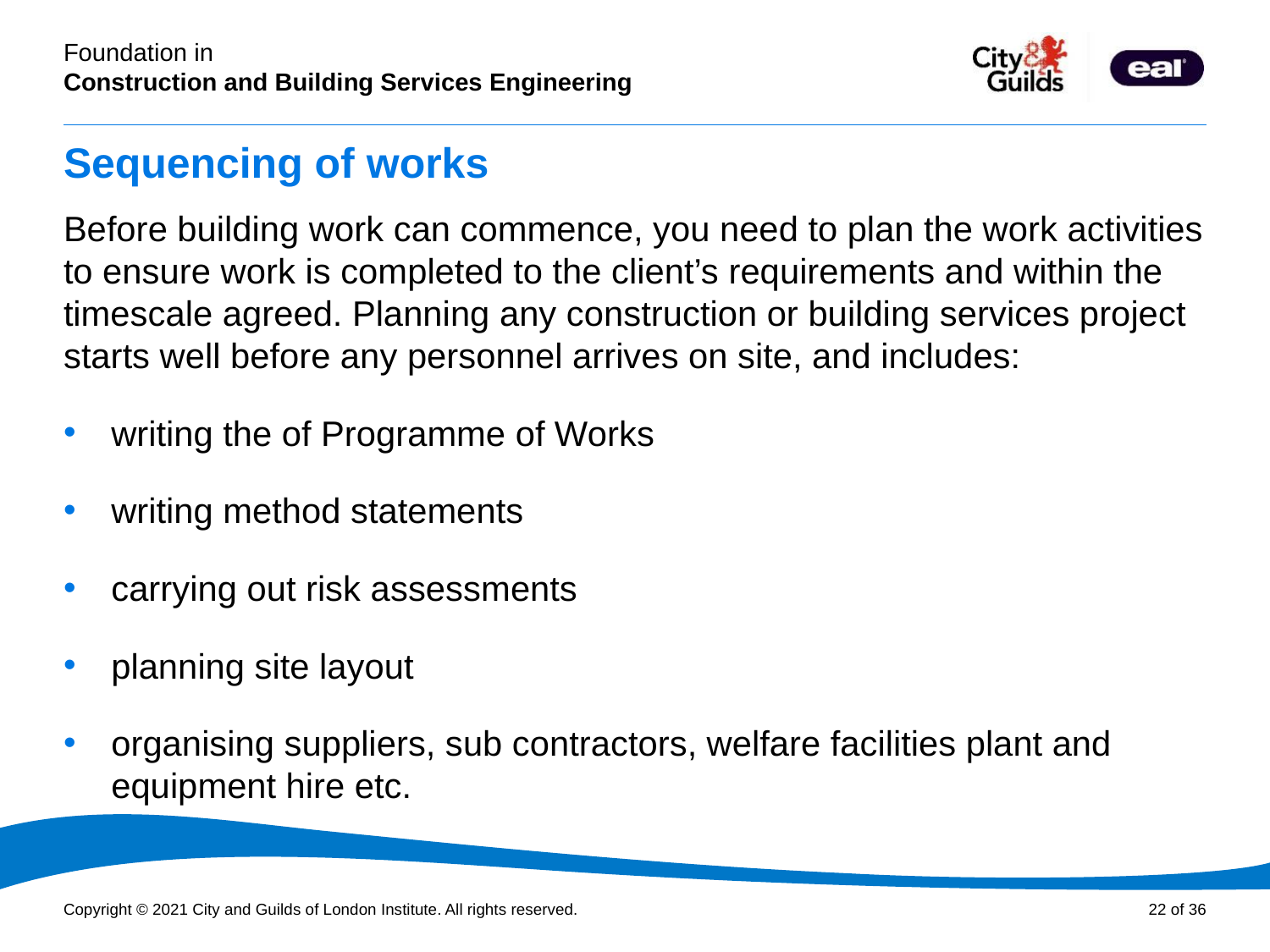

# Sequencing of works
Before building work can commence, you need to plan the work activities to ensure work is completed to the client’s requirements and within the timescale agreed. Planning any construction or building services project starts well before any personnel arrives on site, and includes:
writing the of Programme of Works
writing method statements
carrying out risk assessments
planning site layout
organising suppliers, sub contractors, welfare facilities plant and equipment hire etc.